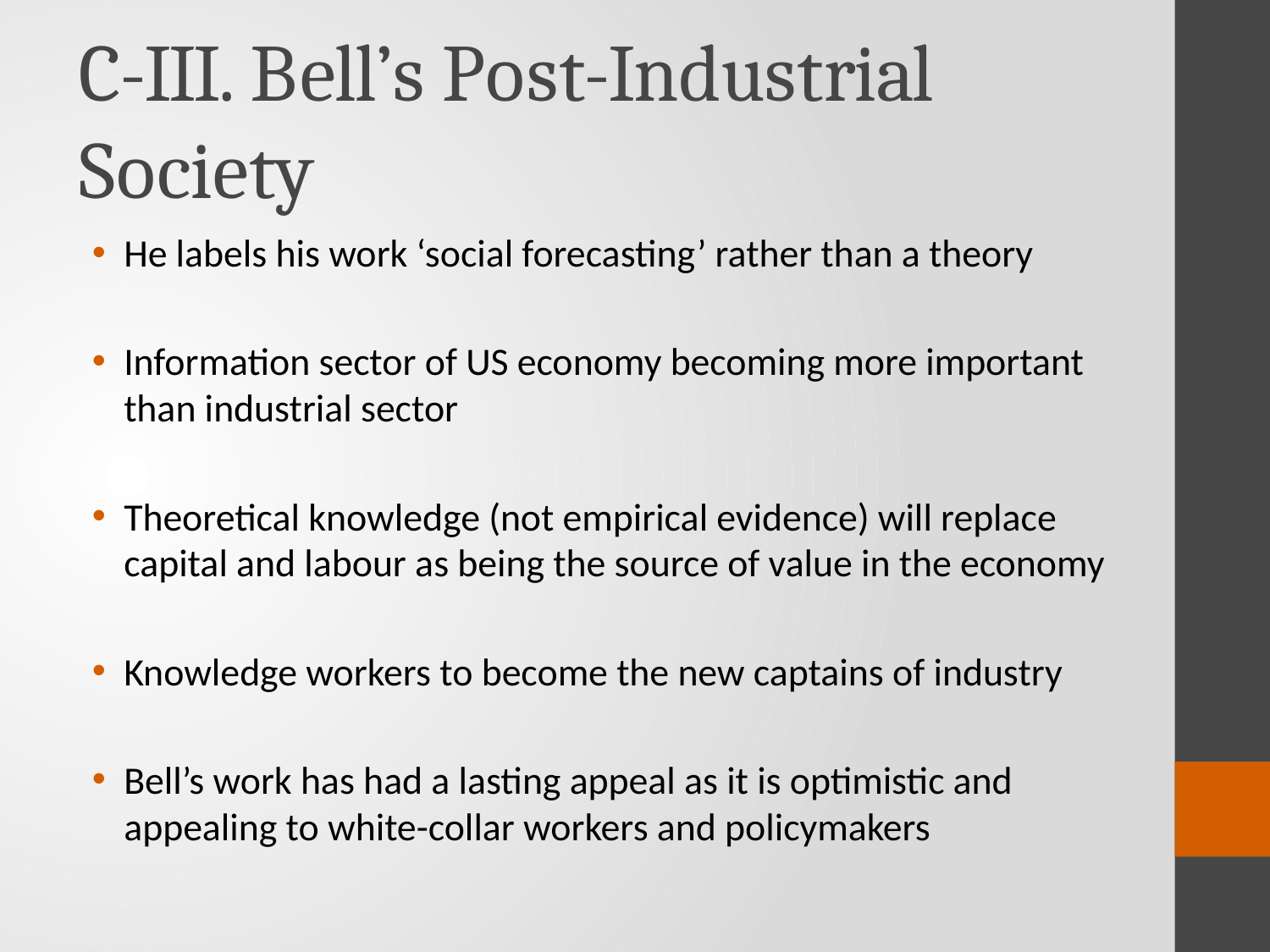

# C-III. Bell’s Post-Industrial Society
He labels his work ‘social forecasting’ rather than a theory

Information sector of US economy becoming more important than industrial sector

Theoretical knowledge (not empirical evidence) will replace capital and labour as being the source of value in the economy

Knowledge workers to become the new captains of industry

Bell’s work has had a lasting appeal as it is optimistic and appealing to white-collar workers and policymakers